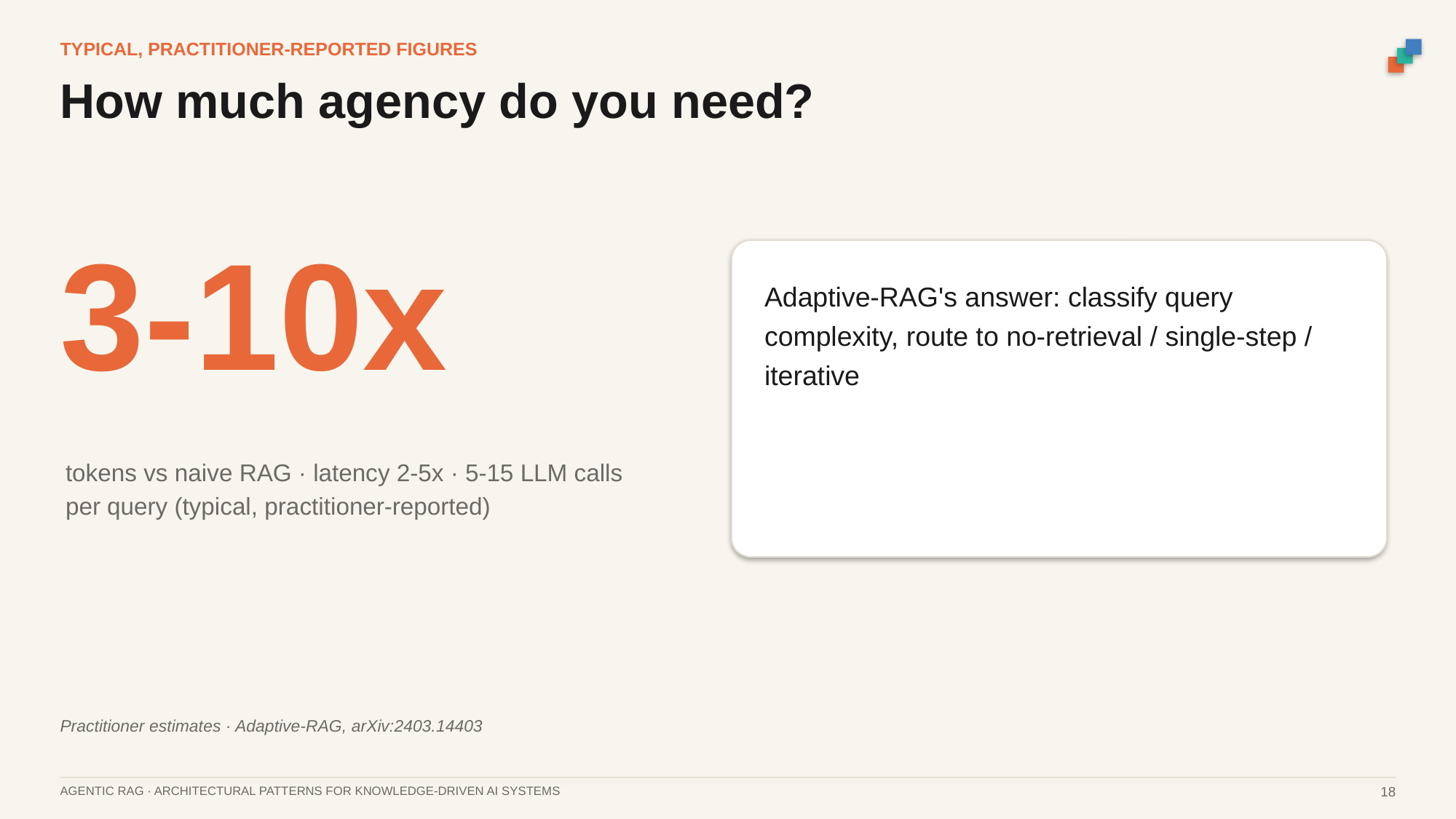

TYPICAL, PRACTITIONER-REPORTED FIGURES

How much agency do you need?
3-10x

Adaptive-RAG's answer: classify query complexity, route to no-retrieval / single-step / iterative
tokens vs naive RAG · latency 2-5x · 5-15 LLM calls per query (typical, practitioner-reported)
Practitioner estimates · Adaptive-RAG, arXiv:2403.14403

AGENTIC RAG · ARCHITECTURAL PATTERNS FOR KNOWLEDGE-DRIVEN AI SYSTEMS
18